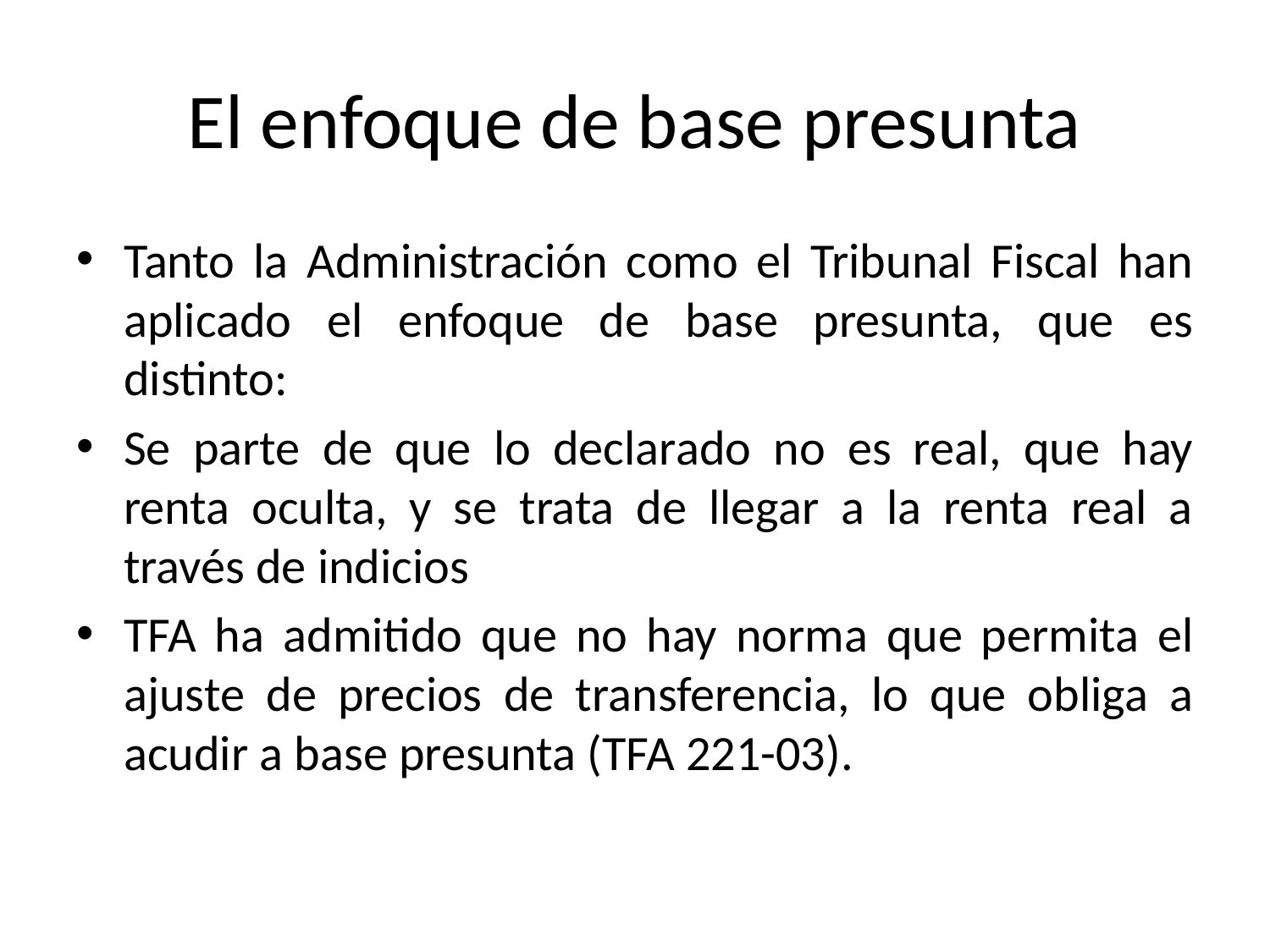

# El enfoque de base presunta
Tanto la Administración como el Tribunal Fiscal han aplicado el enfoque de base presunta, que es distinto:
Se parte de que lo declarado no es real, que hay renta oculta, y se trata de llegar a la renta real a través de indicios
TFA ha admitido que no hay norma que permita el ajuste de precios de transferencia, lo que obliga a acudir a base presunta (TFA 221-03).